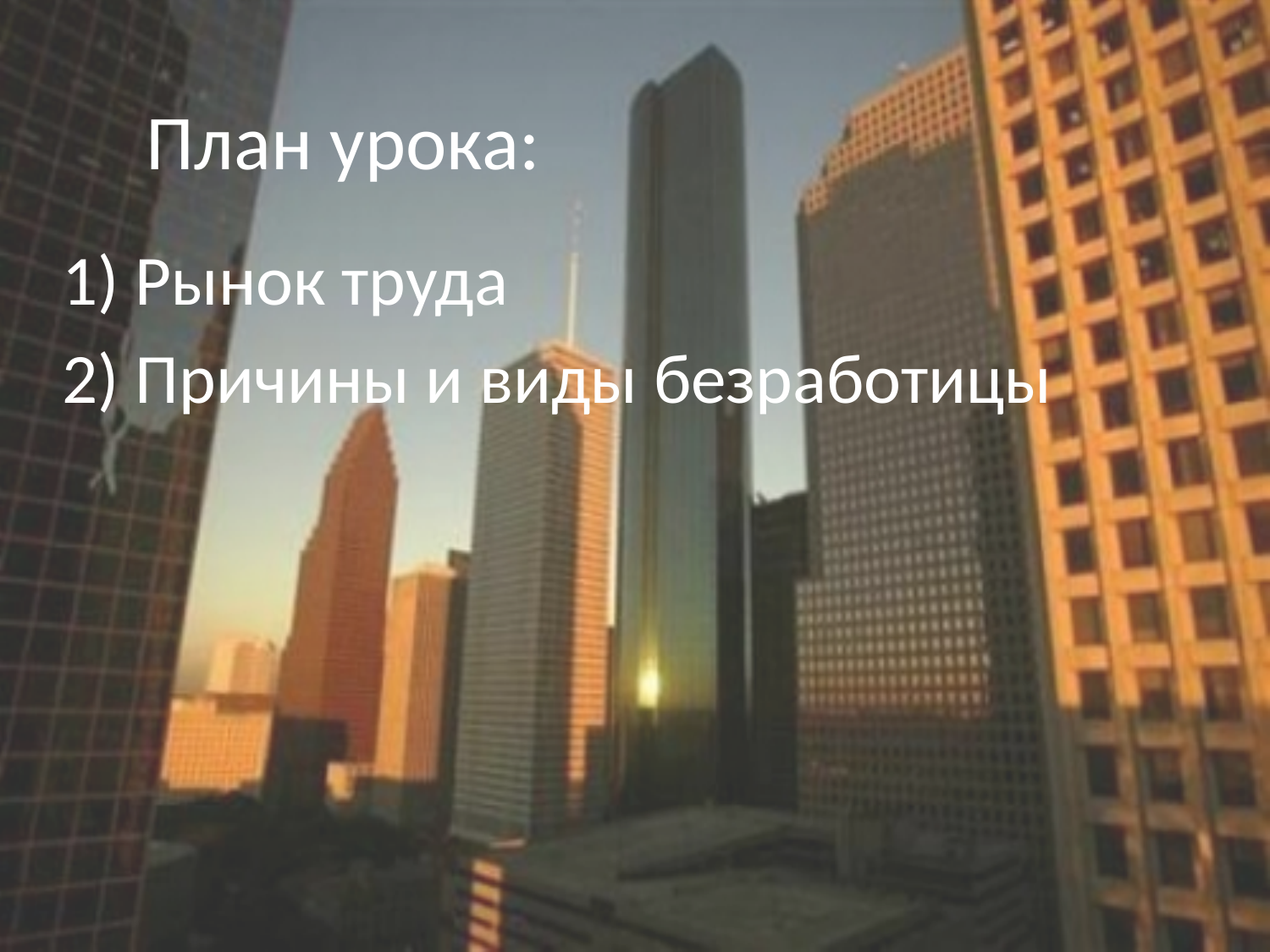

# План урока:
1) Рынок труда
2) Причины и виды безработицы